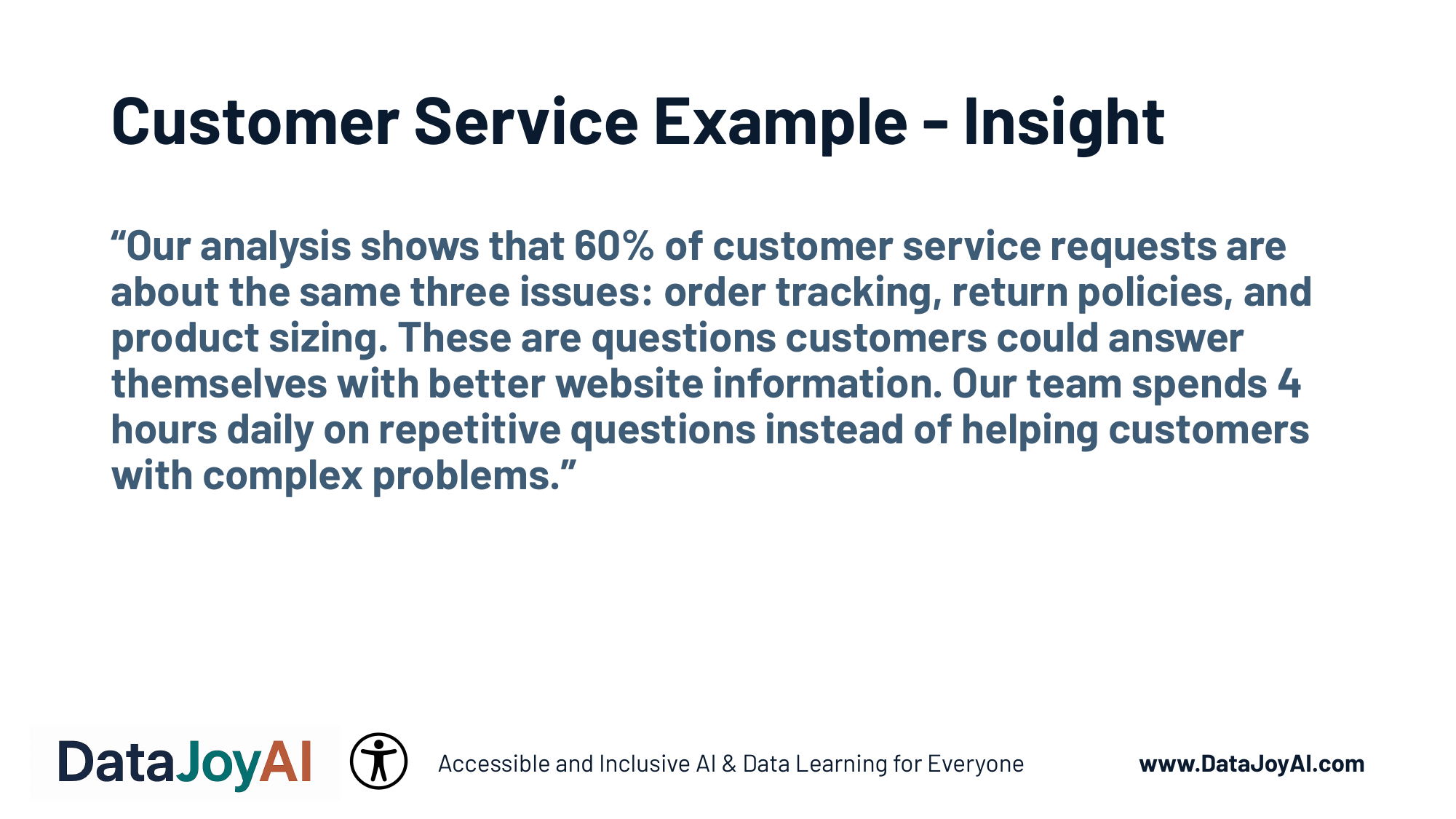

# Customer Service Example - Insight
“Our analysis shows that 60% of customer service requests are about the same three issues: order tracking, return policies, and product sizing. These are questions customers could answer themselves with better website information. Our team spends 4 hours daily on repetitive questions instead of helping customers with complex problems.”